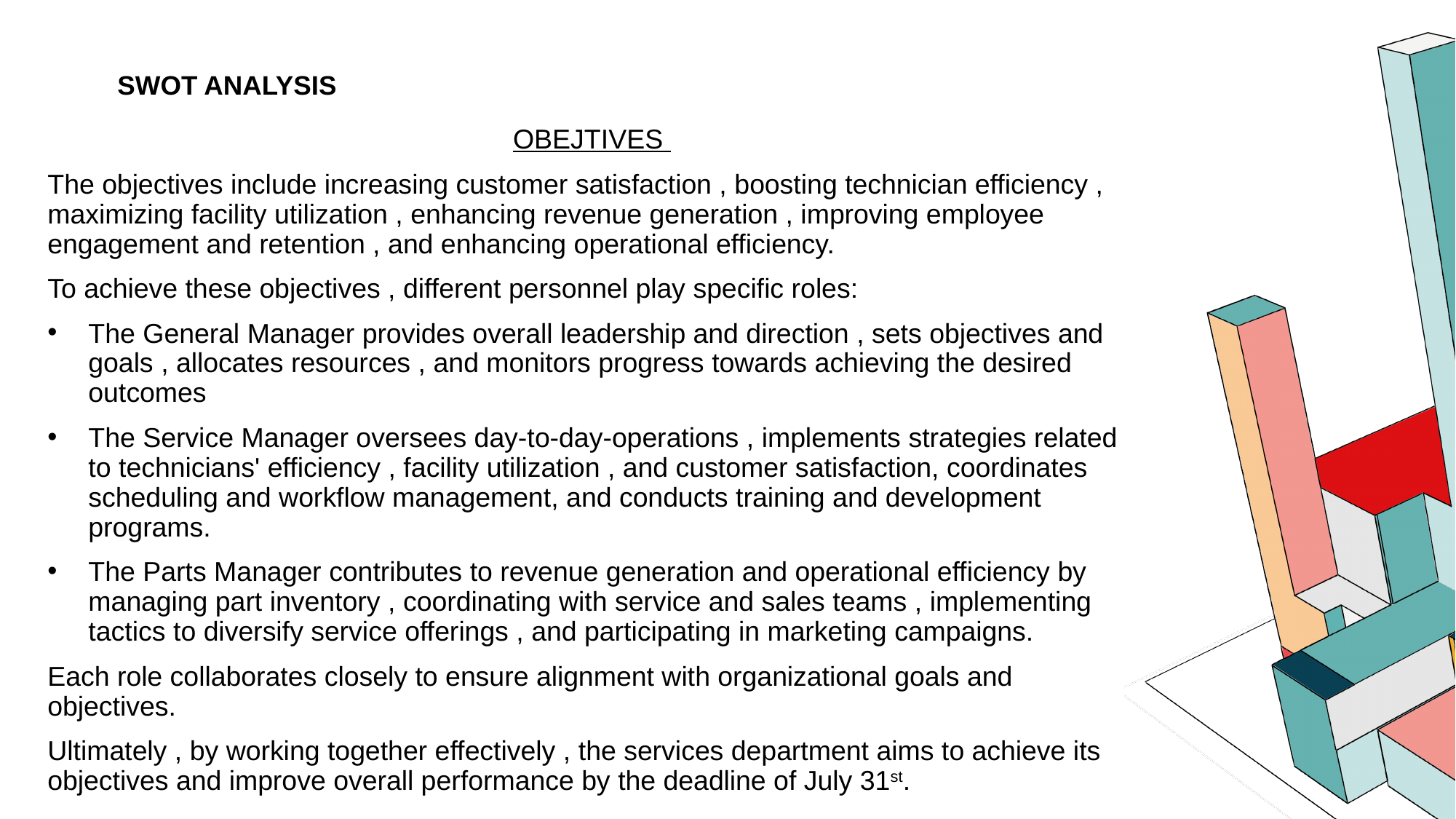

# SWOT ANALYSIS
OBEJTIVES
The objectives include increasing customer satisfaction , boosting technician efficiency , maximizing facility utilization , enhancing revenue generation , improving employee engagement and retention , and enhancing operational efficiency.
To achieve these objectives , different personnel play specific roles:
The General Manager provides overall leadership and direction , sets objectives and goals , allocates resources , and monitors progress towards achieving the desired outcomes
The Service Manager oversees day-to-day-operations , implements strategies related to technicians' efficiency , facility utilization , and customer satisfaction, coordinates scheduling and workflow management, and conducts training and development programs.
The Parts Manager contributes to revenue generation and operational efficiency by managing part inventory , coordinating with service and sales teams , implementing tactics to diversify service offerings , and participating in marketing campaigns.
Each role collaborates closely to ensure alignment with organizational goals and objectives.
Ultimately , by working together effectively , the services department aims to achieve its objectives and improve overall performance by the deadline of July 31st.